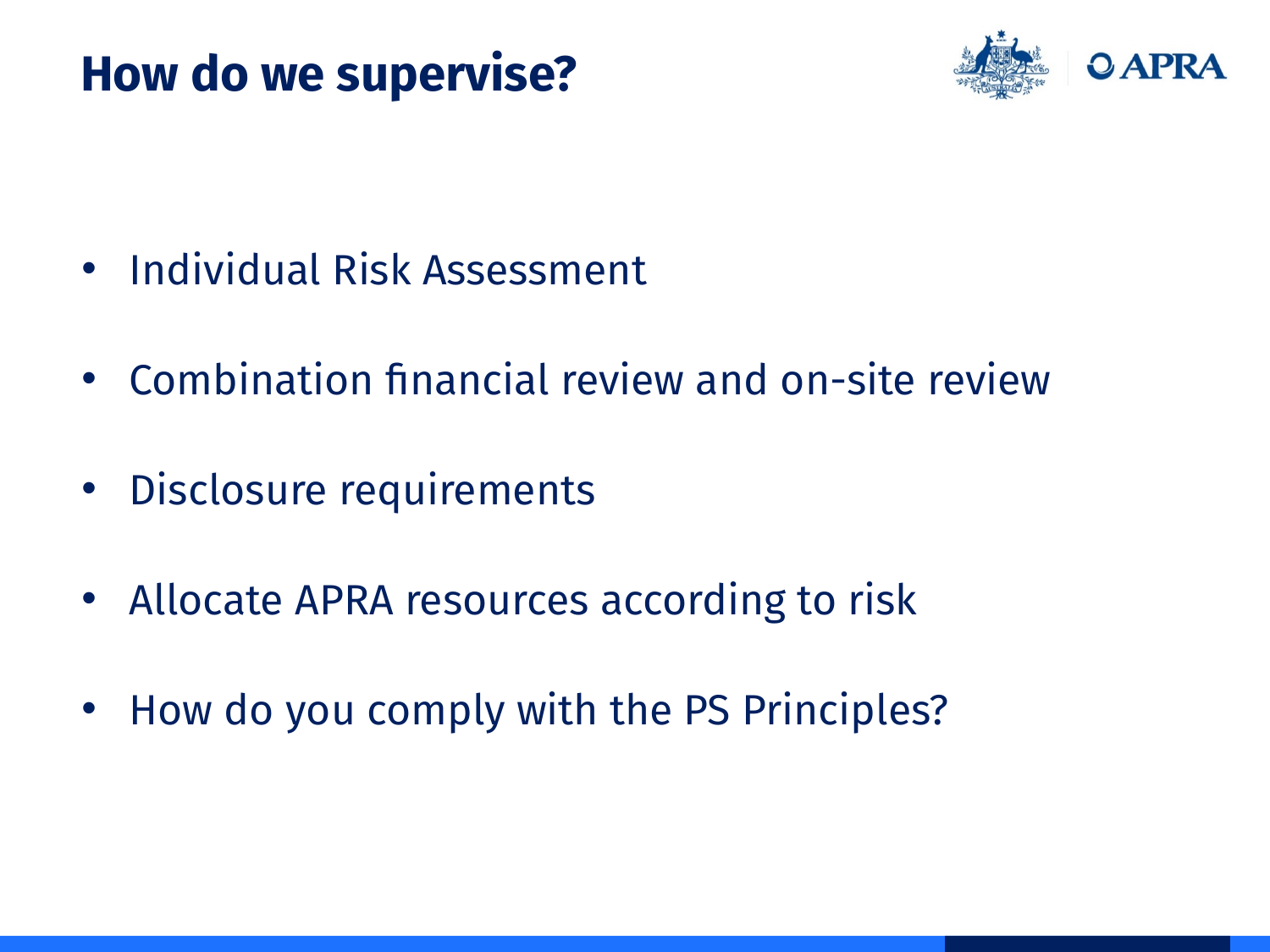

# How do we supervise?
Individual Risk Assessment
Combination financial review and on-site review
Disclosure requirements
Allocate APRA resources according to risk
How do you comply with the PS Principles?